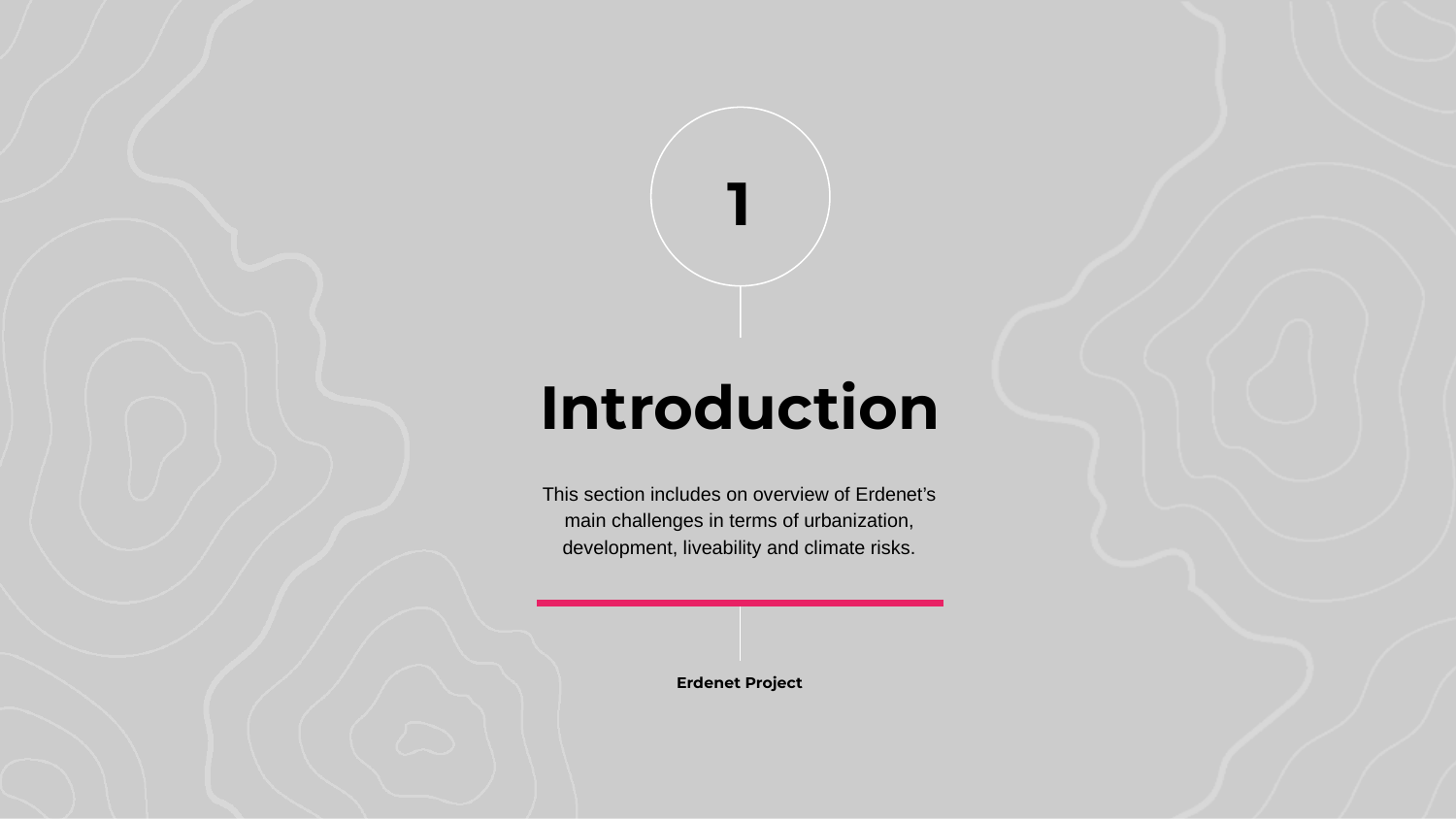

1
Introduction
This section includes on overview of Erdenet’s main challenges in terms of urbanization, development, liveability and climate risks.
Erdenet Project